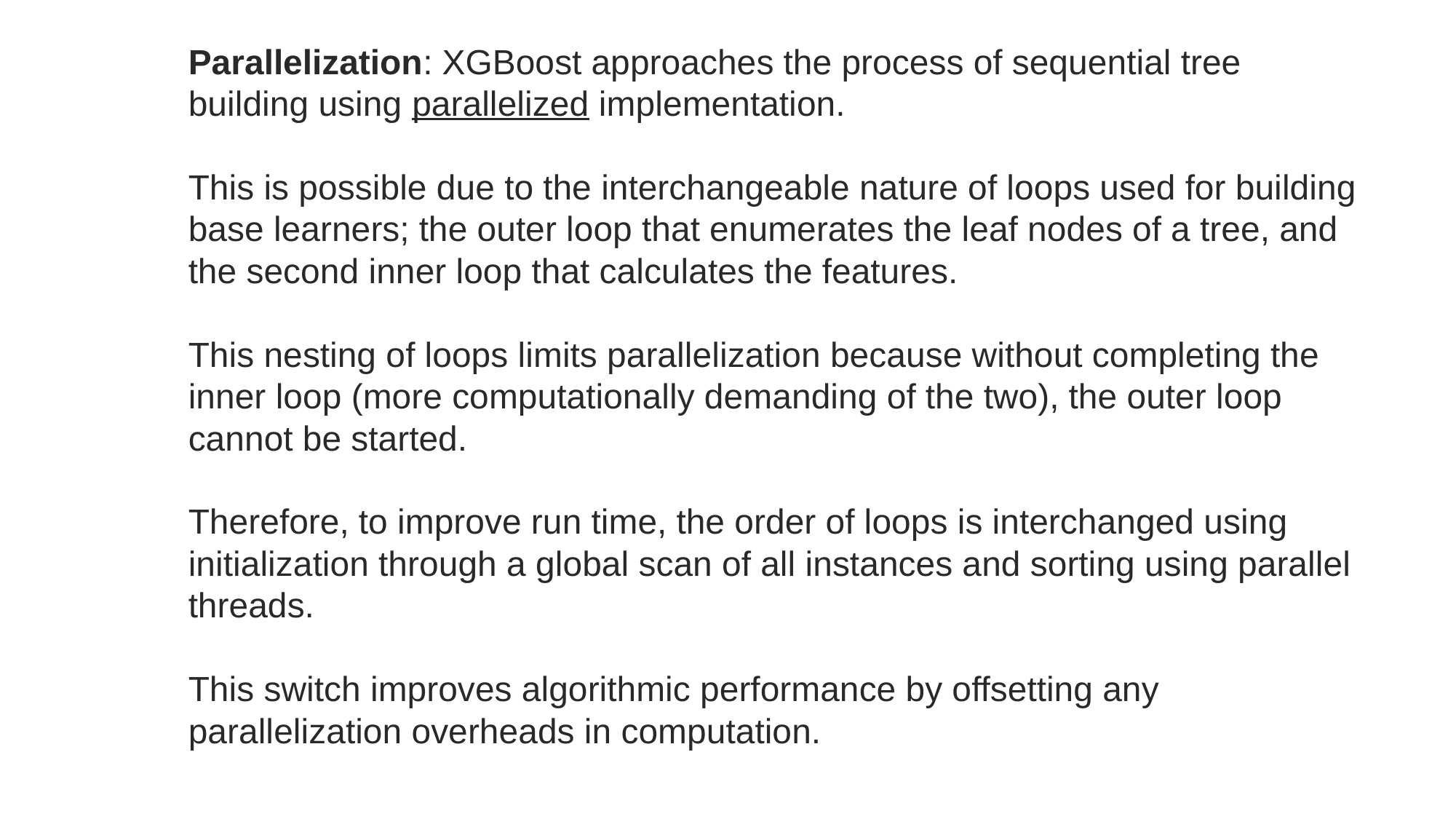

Parallelization: XGBoost approaches the process of sequential tree building using parallelized implementation.

This is possible due to the interchangeable nature of loops used for building base learners; the outer loop that enumerates the leaf nodes of a tree, and the second inner loop that calculates the features.

This nesting of loops limits parallelization because without completing the inner loop (more computationally demanding of the two), the outer loop cannot be started.

Therefore, to improve run time, the order of loops is interchanged using initialization through a global scan of all instances and sorting using parallel threads.

This switch improves algorithmic performance by offsetting any parallelization overheads in computation.